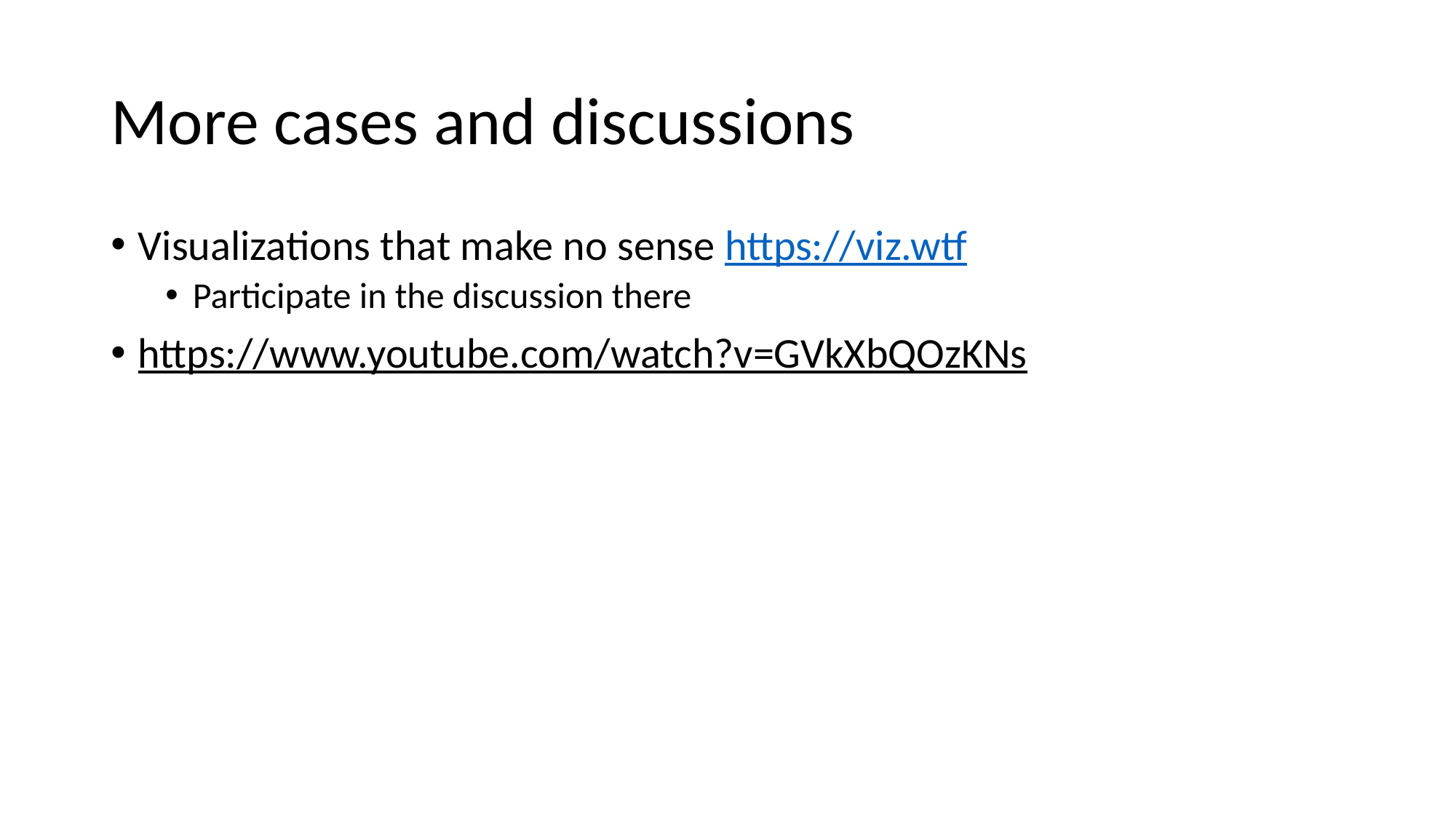

# More cases and discussions
Visualizations that make no sense https://viz.wtf
Participate in the discussion there
https://www.youtube.com/watch?v=GVkXbQOzKNs